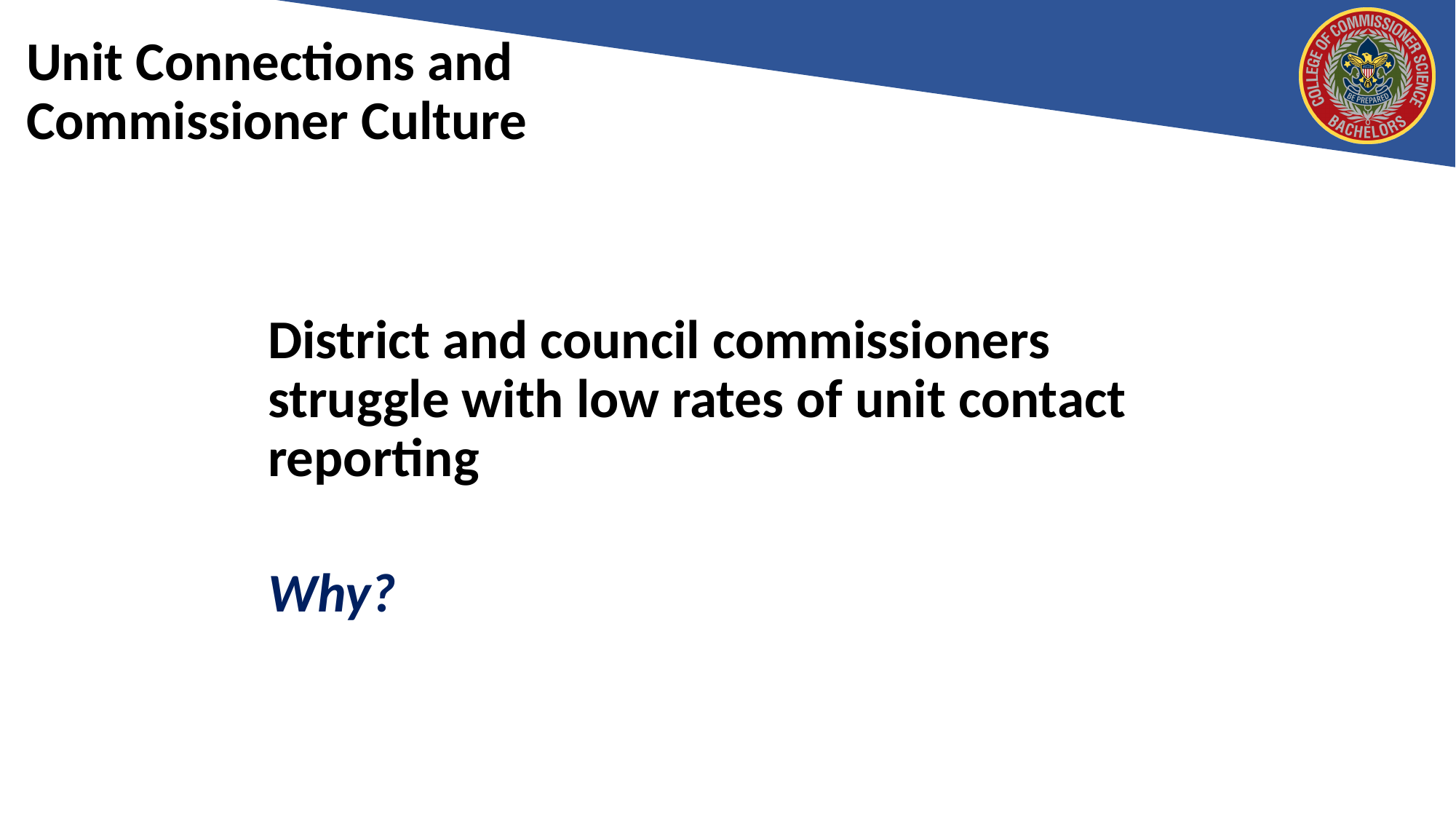

# Unit Connections and Commissioner Culture
District and council commissioners struggle with low rates of unit contact reporting

Why?